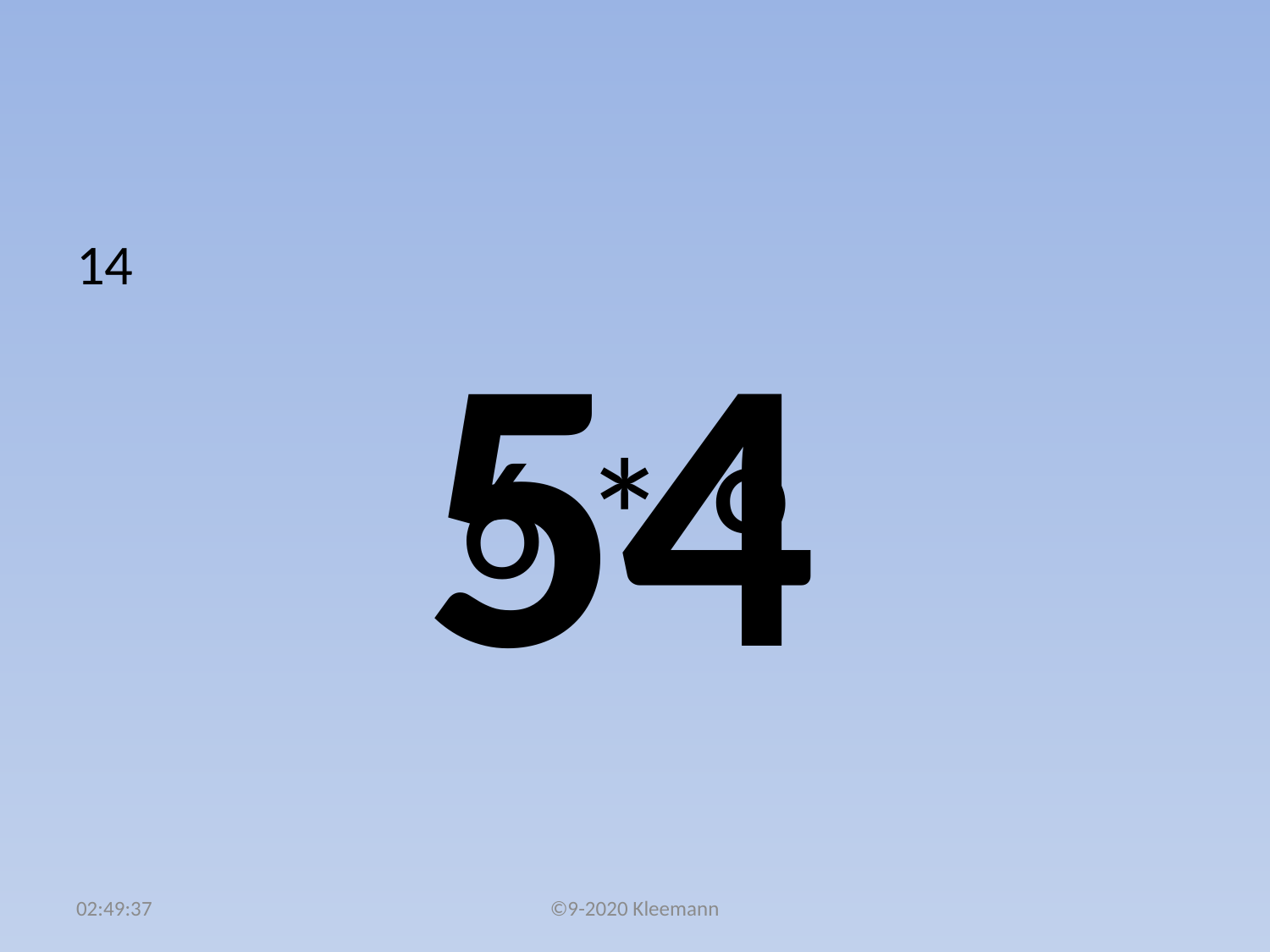

#
14

          6 * 9
54
02:49:37
©9-2020 Kleemann